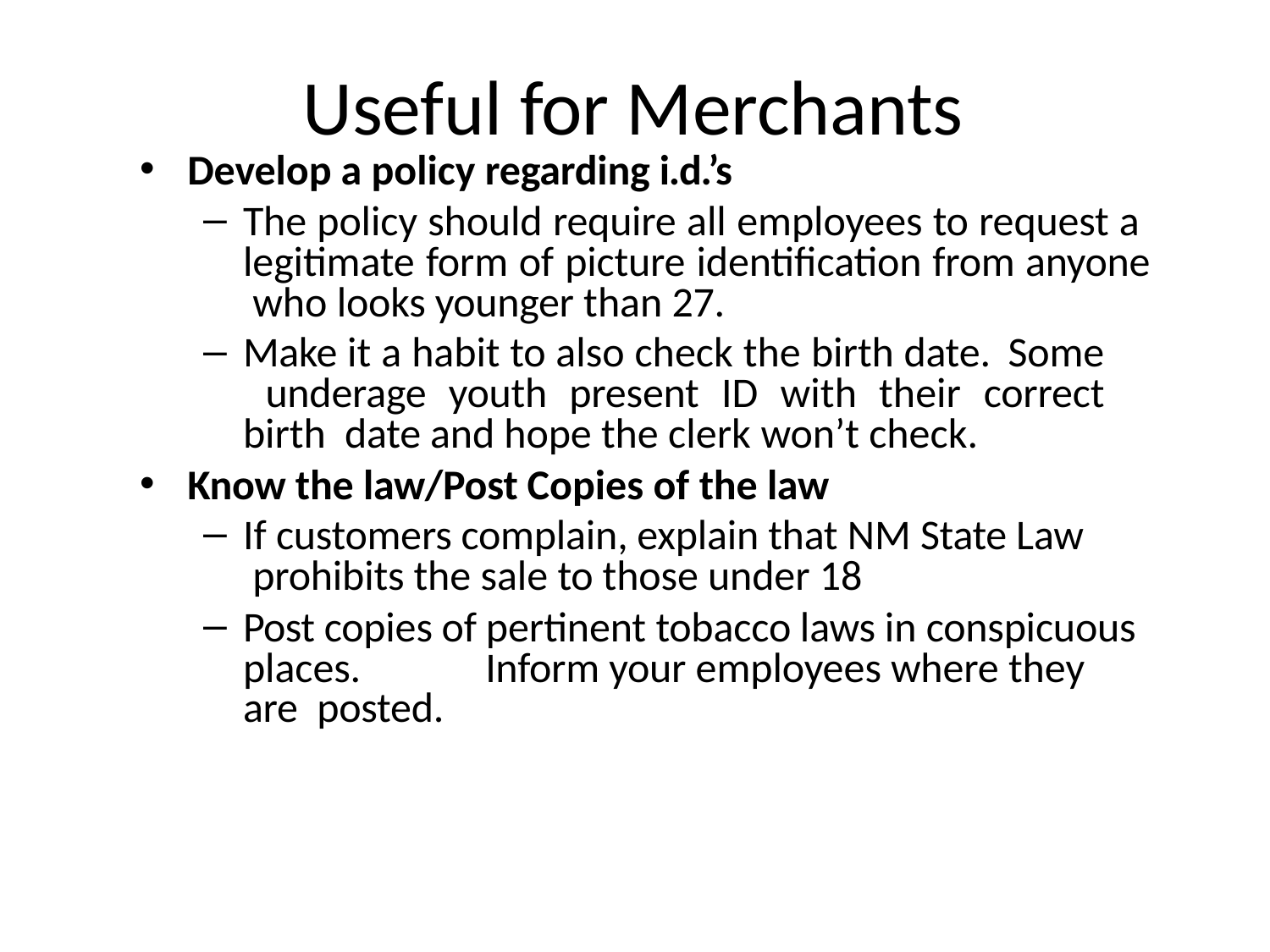

# Useful for Merchants
Develop a policy regarding i.d.’s
The policy should require all employees to request a  legitimate form of picture identification from anyone  who looks younger than 27.
Make it a habit to also check the birth date. Some  underage youth present ID with their correct birth  date and hope the clerk won’t check.
Know the law/Post Copies of the law
If customers complain, explain that NM State Law  prohibits the sale to those under 18
Post copies of pertinent tobacco laws in conspicuous  places.	Inform your employees where they are  posted.
40